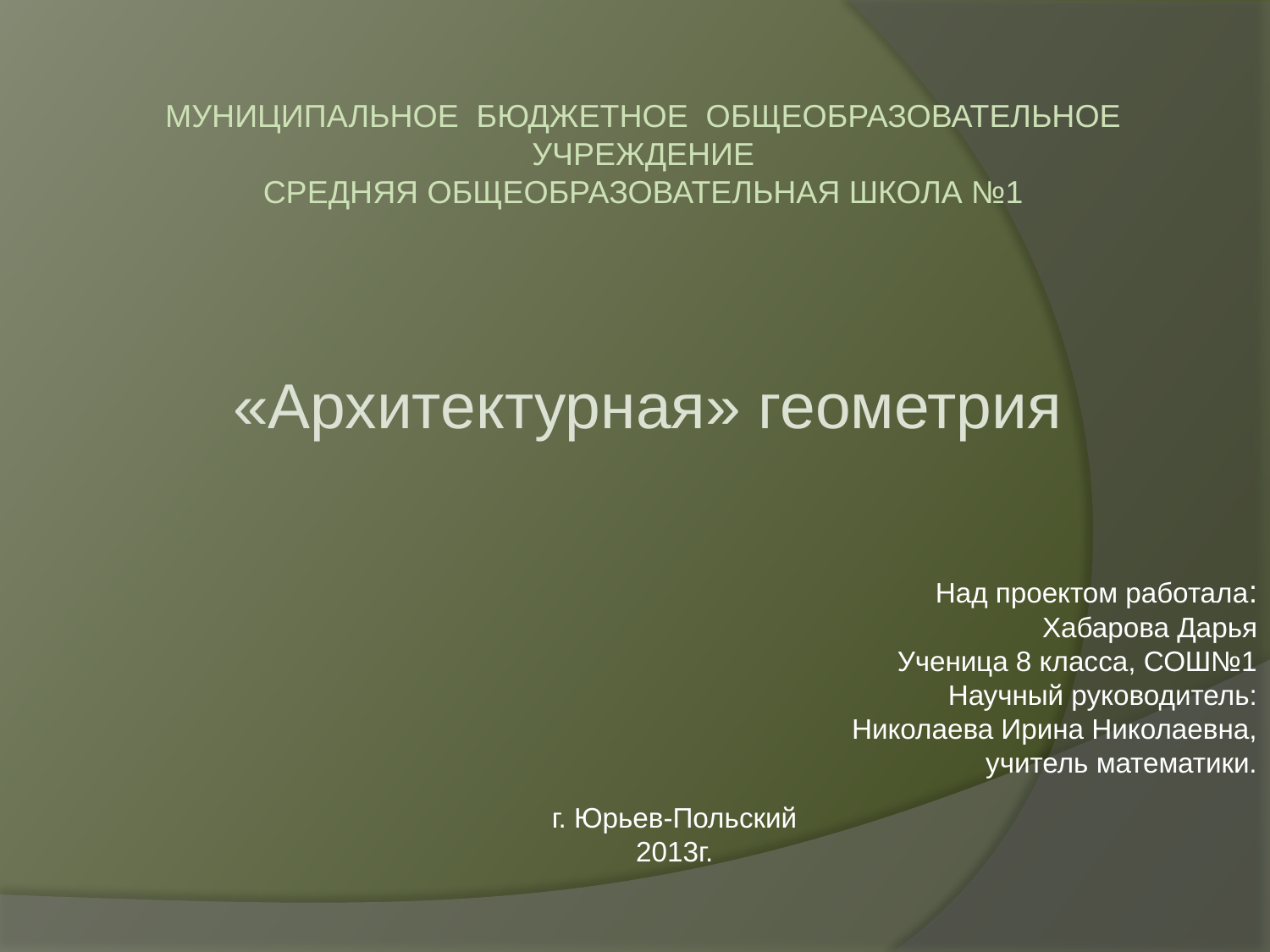

# Муниципальное  Бюджетное  Общеобразовательное Учреждение Средняя Общеобразовательная Школа №1
«Архитектурная» геометрия
Над проектом работала:
Хабарова Дарья
Ученица 8 класса, СОШ№1
Научный руководитель:
Николаева Ирина Николаевна,
учитель математики.
г. Юрьев-Польский
2013г.